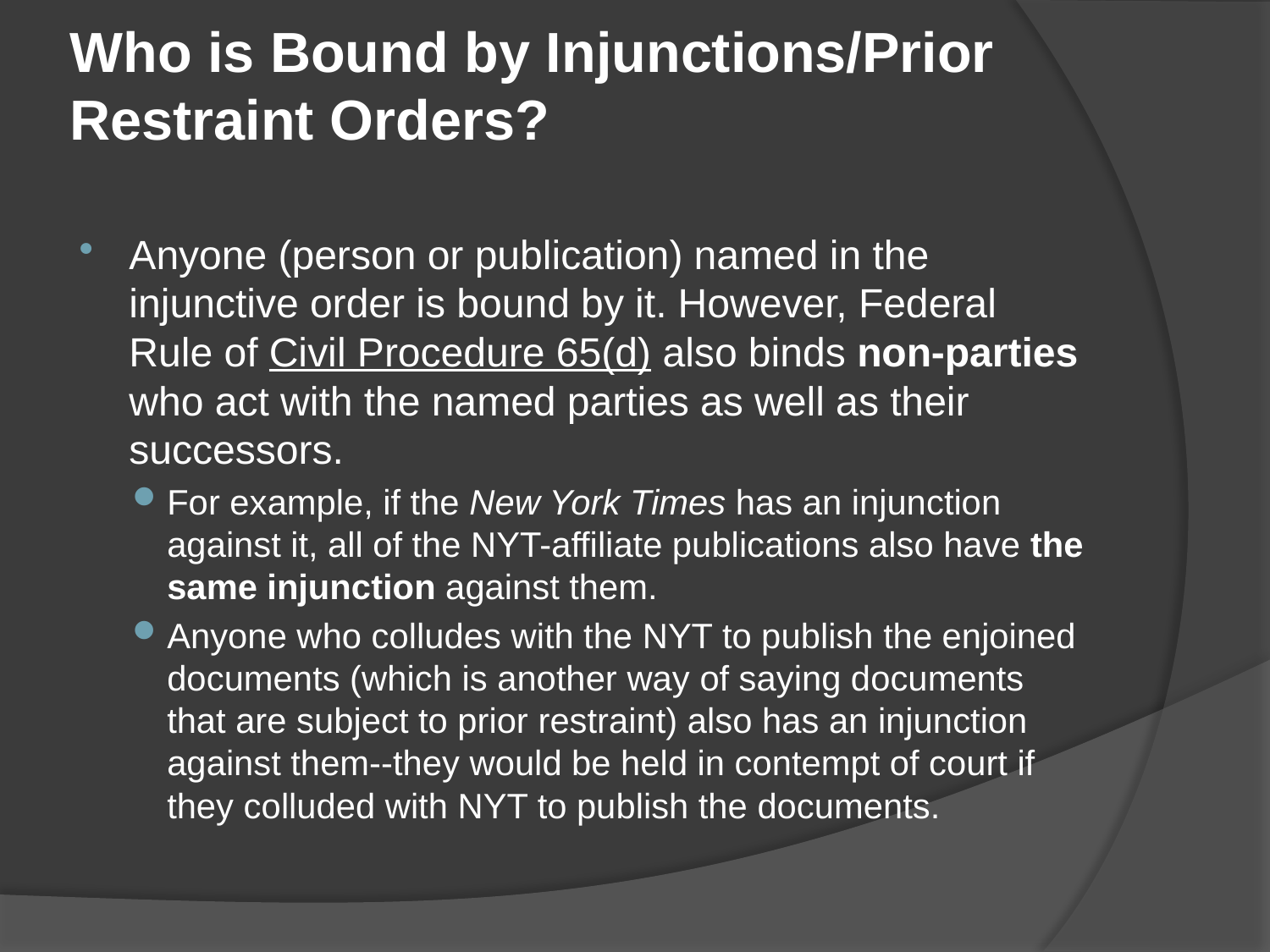

# Who is Bound by Injunctions/Prior Restraint Orders?
Anyone (person or publication) named in the injunctive order is bound by it. However, Federal Rule of Civil Procedure 65(d) also binds non-parties who act with the named parties as well as their successors.
For example, if the New York Times has an injunction against it, all of the NYT-affiliate publications also have the same injunction against them.
Anyone who colludes with the NYT to publish the enjoined documents (which is another way of saying documents that are subject to prior restraint) also has an injunction against them--they would be held in contempt of court if they colluded with NYT to publish the documents.